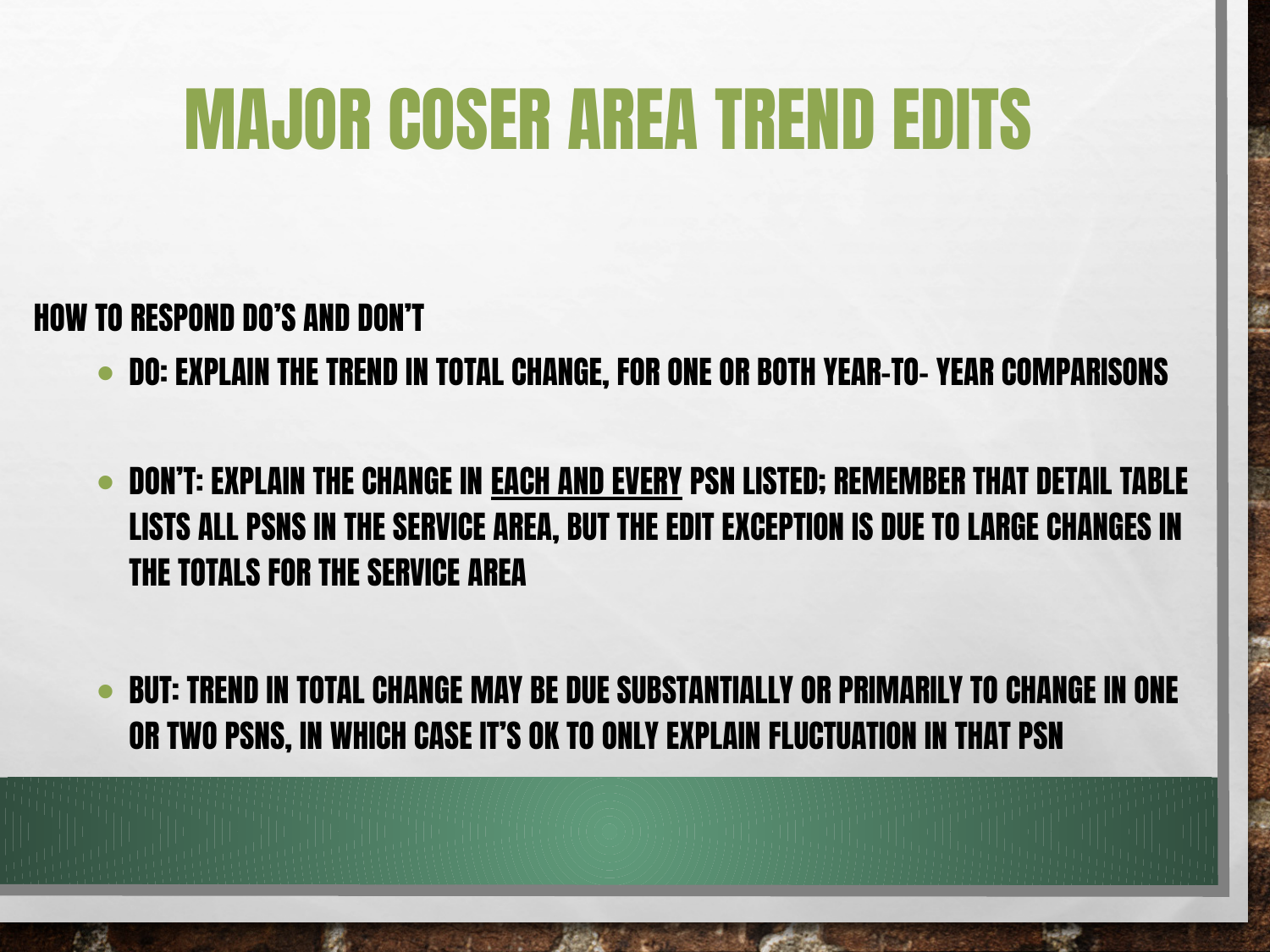

# Major CoSer area Trend Edits
How to Respond Do’s and Don’t
Do: explain the trend in total change, for one or both year-to- year comparisons

Don’t: explain the change in each and every PSN listed; remember that detail table lists all PSNs in the service area, but the edit exception is due to large changes in the totals for the service area

But: trend in total change may be due substantially or primarily to change in one or two PSNs, in which case it’s OK to only explain fluctuation in that PSN